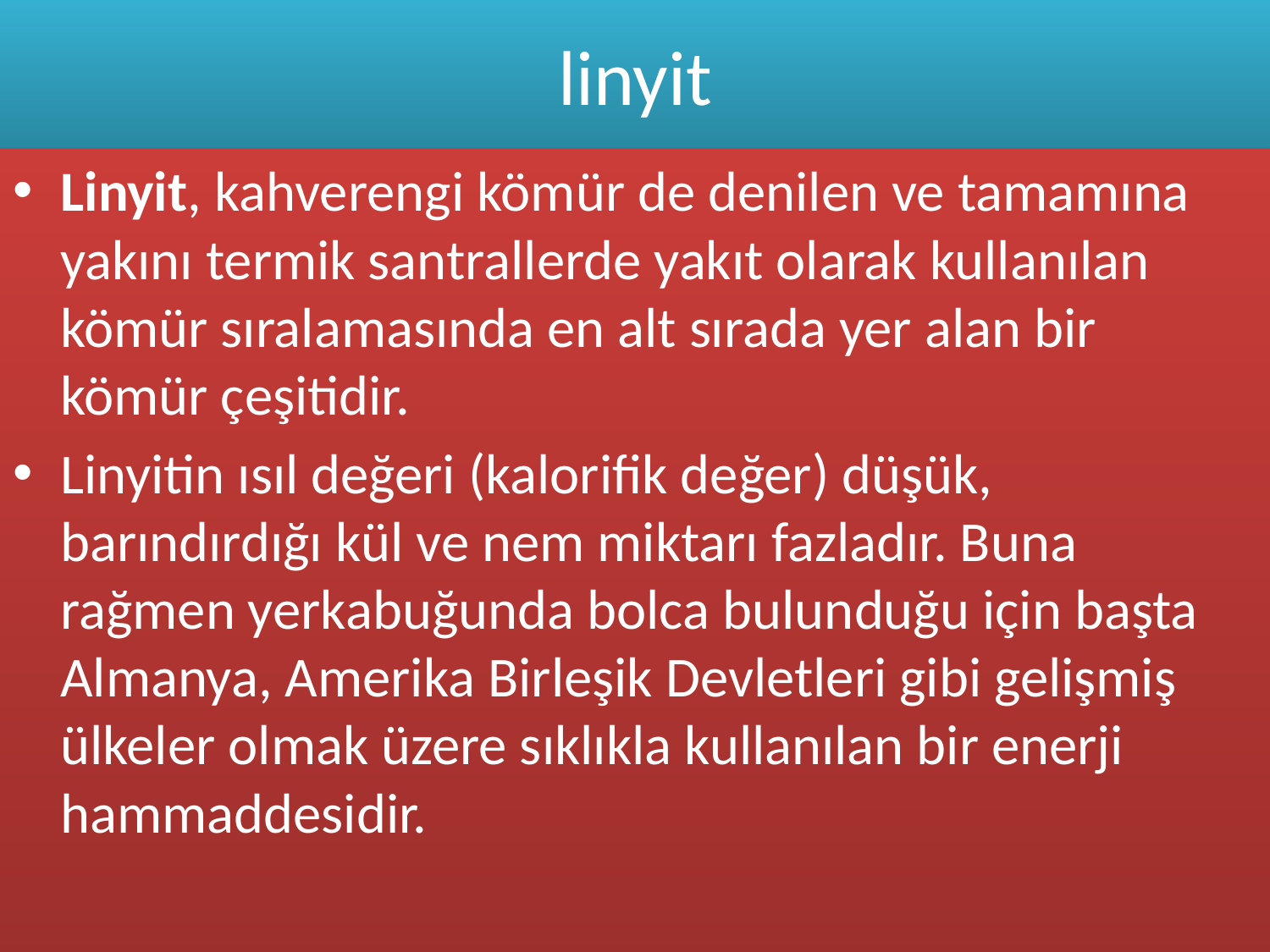

# linyit
Linyit, kahverengi kömür de denilen ve tamamına yakını termik santrallerde yakıt olarak kullanılan kömür sıralamasında en alt sırada yer alan bir kömür çeşitidir.
Linyitin ısıl değeri (kalorifik değer) düşük, barındırdığı kül ve nem miktarı fazladır. Buna rağmen yerkabuğunda bolca bulunduğu için başta Almanya, Amerika Birleşik Devletleri gibi gelişmiş ülkeler olmak üzere sıklıkla kullanılan bir enerji hammaddesidir.